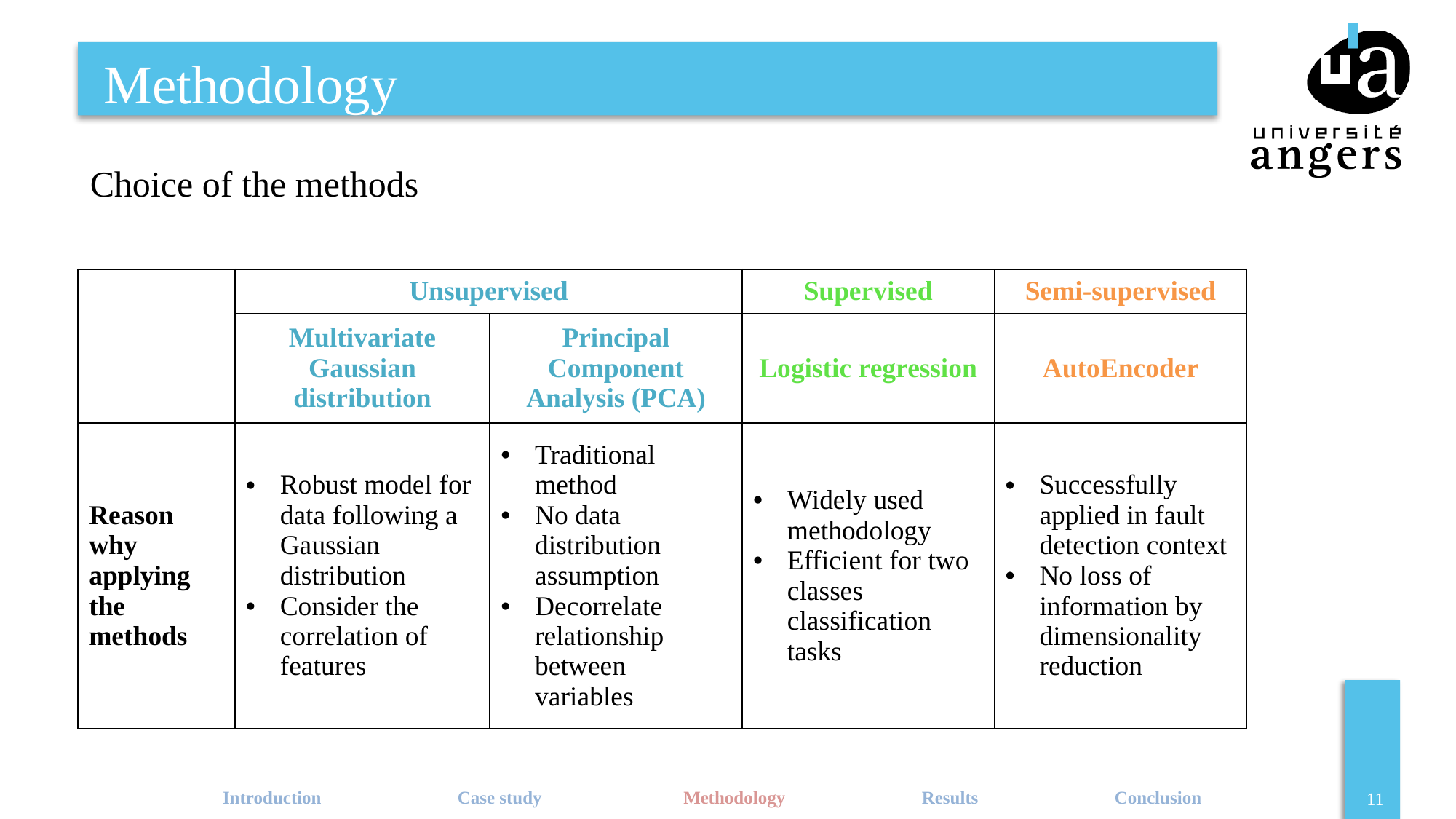

# Methodology
Choice of the methods
|  | Unsupervised |  | Supervised | Semi-supervised |
| --- | --- | --- | --- | --- |
|  | Multivariate Gaussian distribution | Principal Component Analysis (PCA) | Logistic regression | AutoEncoder |
| Reason why applying the methods | Robust model for data following a Gaussian distribution Consider the correlation of features | Traditional method No data distribution assumption Decorrelate relationship between variables | Widely used methodology Efficient for two classes classification tasks | Successfully applied in fault detection context No loss of information by dimensionality reduction |
Introduction                              Case study                               Methodology                              Results                              Conclusion
11